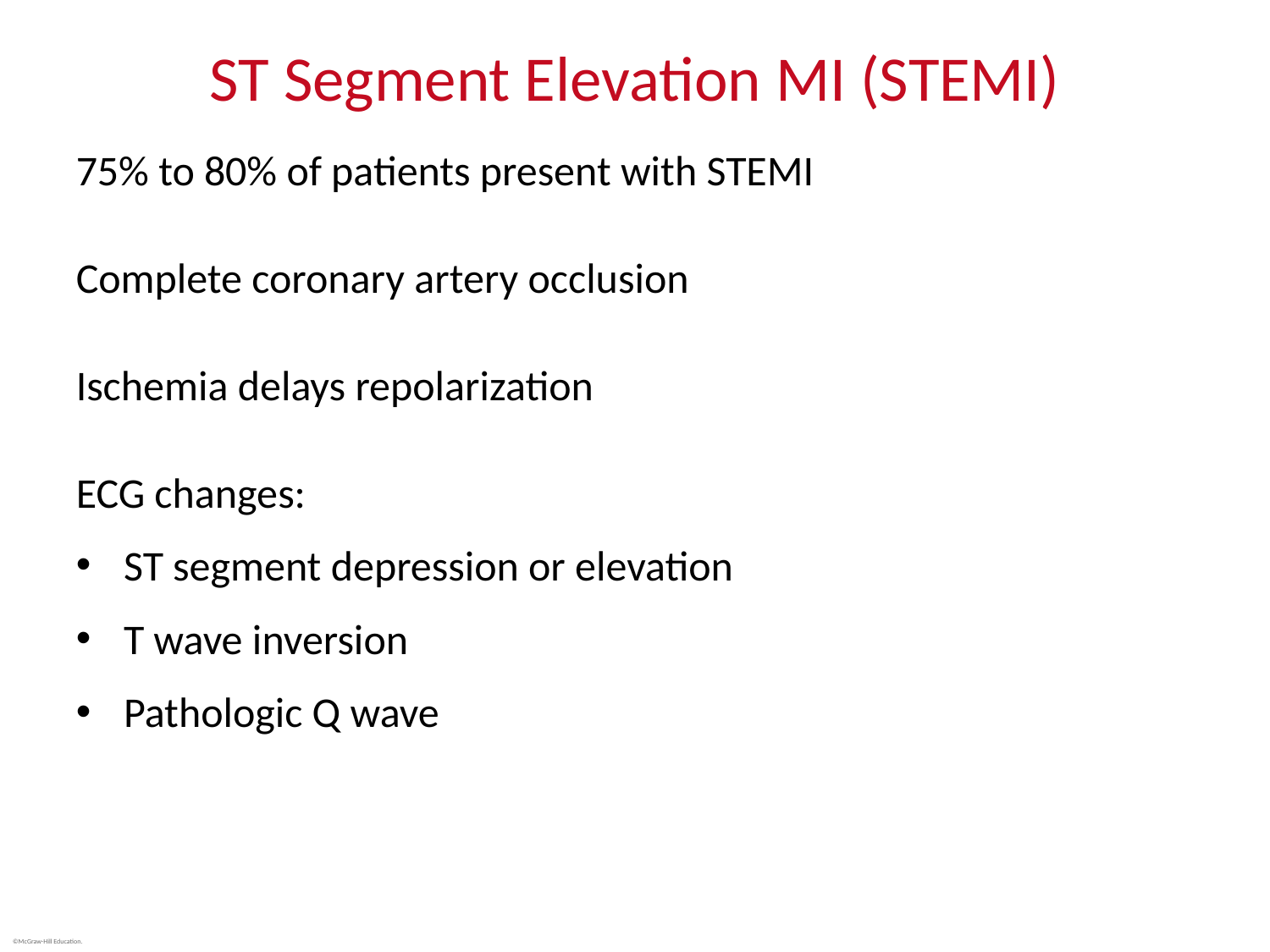

# ST Segment Elevation MI (STEMI)
75% to 80% of patients present with STEMI
Complete coronary artery occlusion
Ischemia delays repolarization
ECG changes:
ST segment depression or elevation
T wave inversion
Pathologic Q wave